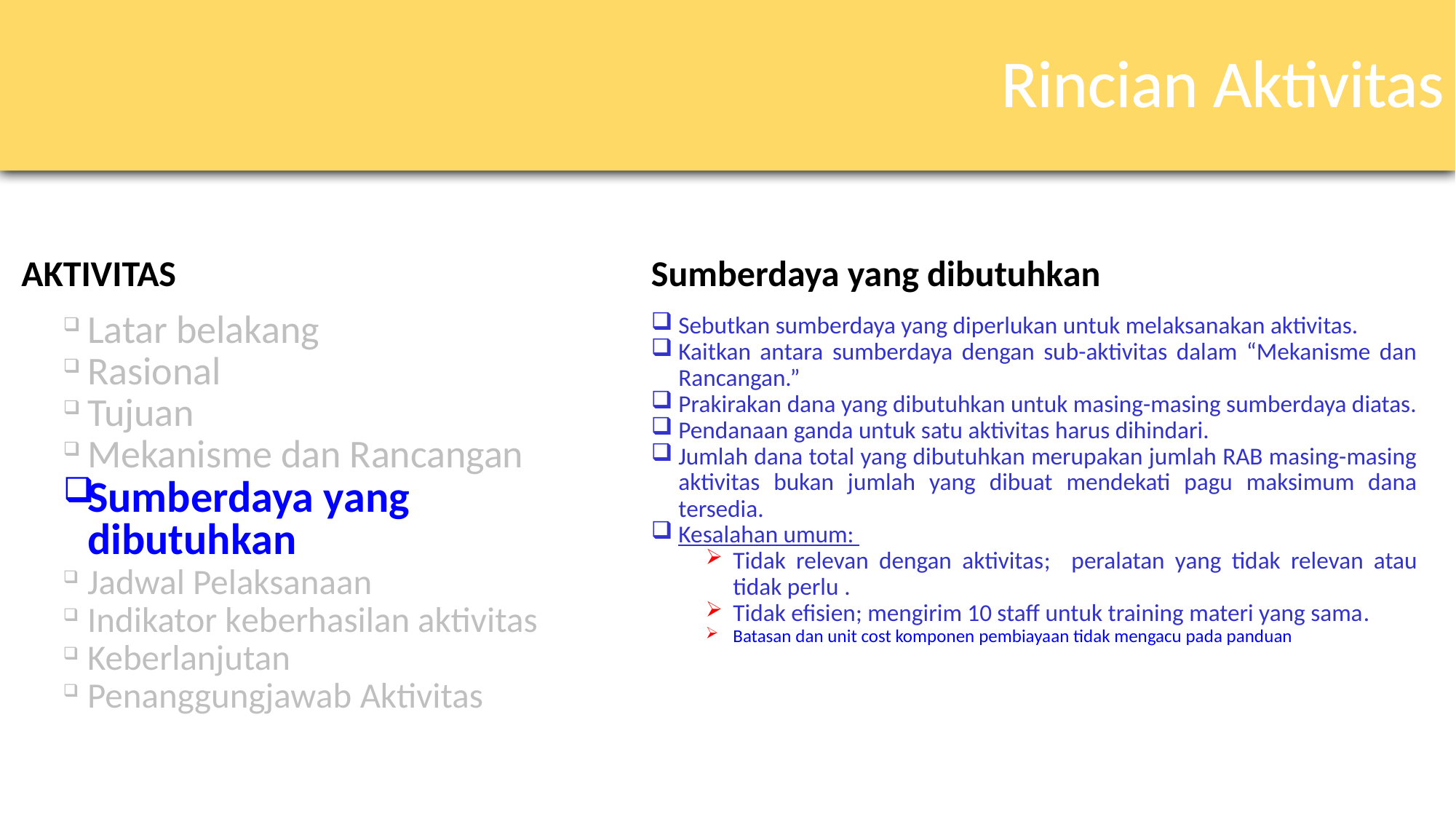

# Rincian Aktivitas
AKTIVITAS
Sumberdaya yang dibutuhkan
Latar belakang
Rasional
Tujuan
Mekanisme dan Rancangan
Sumberdaya yang dibutuhkan
Jadwal Pelaksanaan
Indikator keberhasilan aktivitas
Keberlanjutan
Penanggungjawab Aktivitas
Sebutkan sumberdaya yang diperlukan untuk melaksanakan aktivitas.
Kaitkan antara sumberdaya dengan sub-aktivitas dalam “Mekanisme dan Rancangan.”
Prakirakan dana yang dibutuhkan untuk masing-masing sumberdaya diatas.
Pendanaan ganda untuk satu aktivitas harus dihindari.
Jumlah dana total yang dibutuhkan merupakan jumlah RAB masing-masing aktivitas bukan jumlah yang dibuat mendekati pagu maksimum dana tersedia.
Kesalahan umum:
Tidak relevan dengan aktivitas;  peralatan yang tidak relevan atau tidak perlu .
Tidak efisien; mengirim 10 staff untuk training materi yang sama.
Batasan dan unit cost komponen pembiayaan tidak mengacu pada panduan